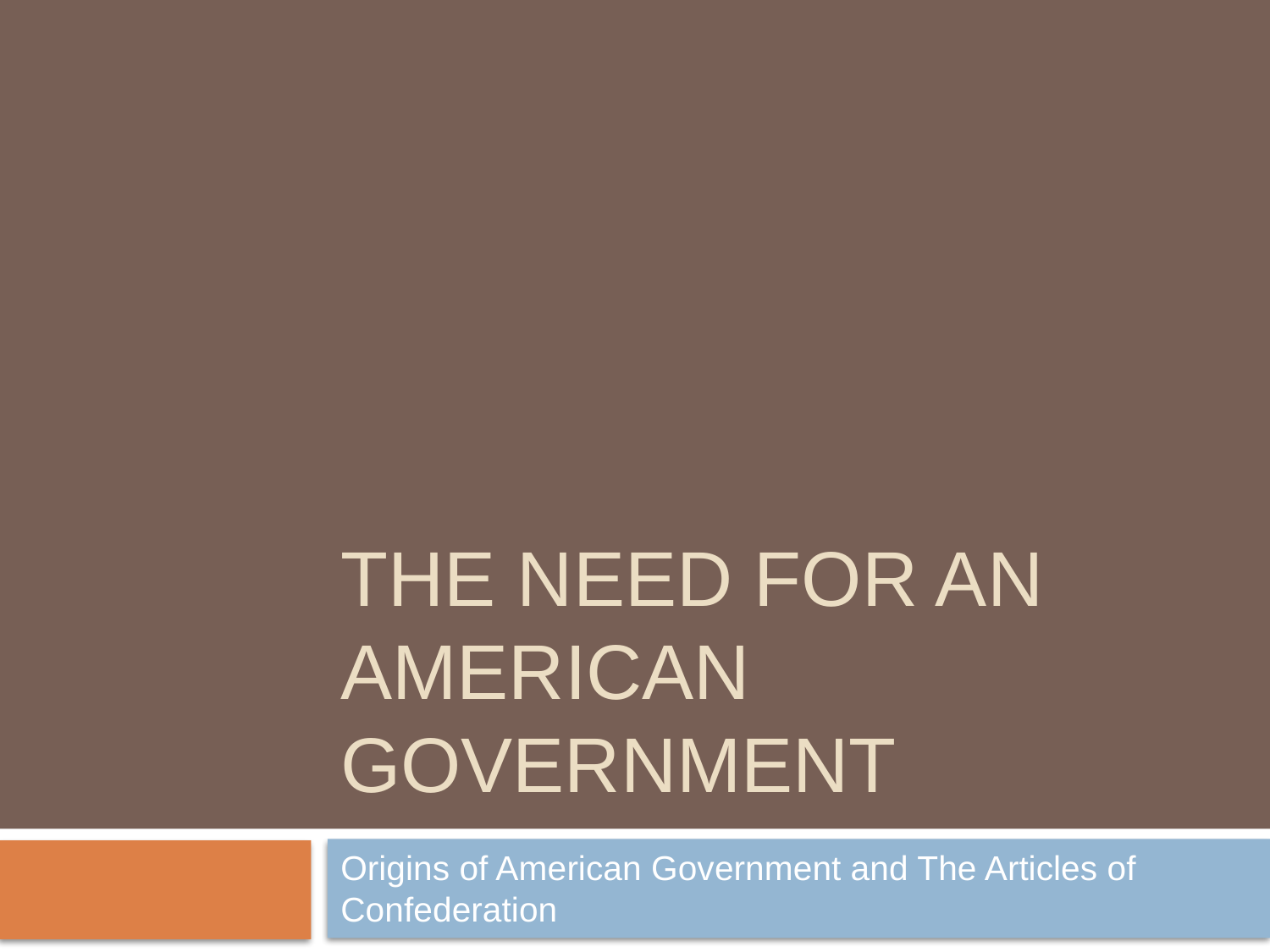

# The Need for an American Government
Origins of American Government and The Articles of Confederation